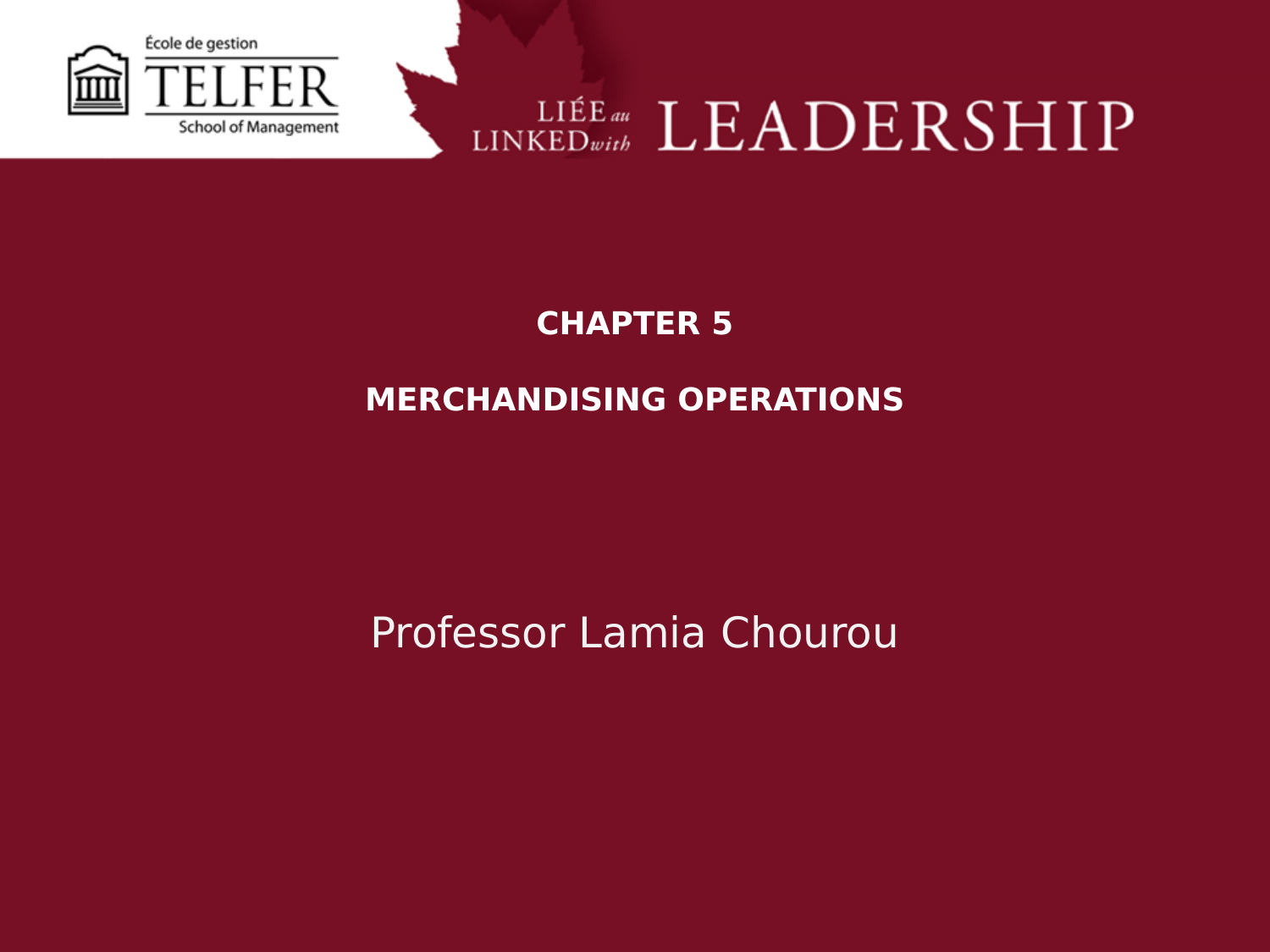

# CHAPTER 5   Merchandising Operations

Professor Lamia Chourou